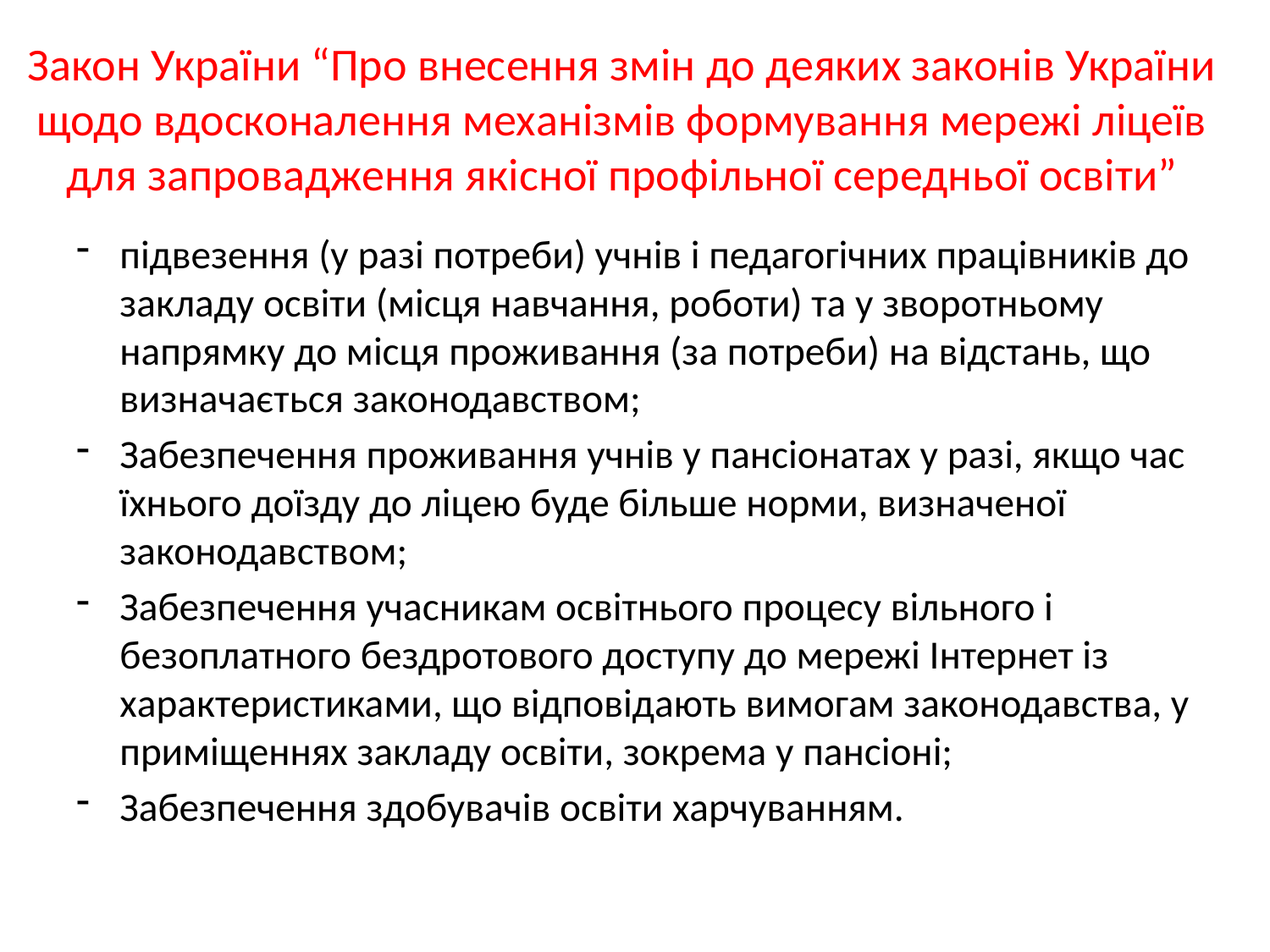

# Закон України “Про внесення змін до деяких законів України щодо вдосконалення механізмів формування мережі ліцеїв для запровадження якісної профільної середньої освіти”
підвезення (у разі потреби) учнів і педагогічних працівників до закладу освіти (місця навчання, роботи) та у зворотньому напрямку до місця проживання (за потреби) на відстань, що визначається законодавством;
Забезпечення проживання учнів у пансіонатах у разі, якщо час їхнього доїзду до ліцею буде більше норми, визначеної законодавством;
Забезпечення учасникам освітнього процесу вільного і безоплатного бездротового доступу до мережі Інтернет із характеристиками, що відповідають вимогам законодавства, у приміщеннях закладу освіти, зокрема у пансіоні;
Забезпечення здобувачів освіти харчуванням.